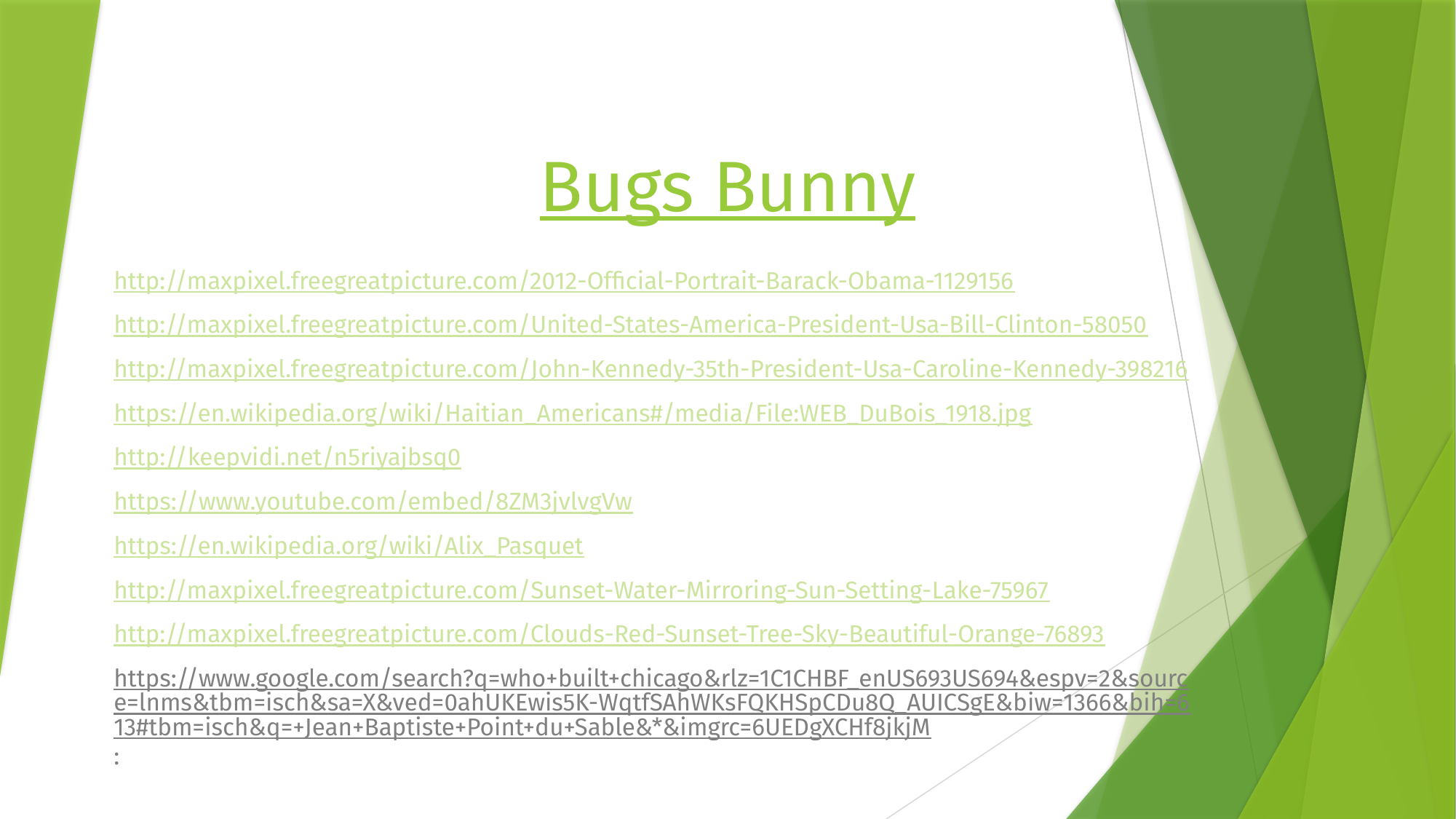

# Bugs Bunny
http://maxpixel.freegreatpicture.com/2012-Official-Portrait-Barack-Obama-1129156
http://maxpixel.freegreatpicture.com/United-States-America-President-Usa-Bill-Clinton-58050
http://maxpixel.freegreatpicture.com/John-Kennedy-35th-President-Usa-Caroline-Kennedy-398216
https://en.wikipedia.org/wiki/Haitian_Americans#/media/File:WEB_DuBois_1918.jpg
http://keepvidi.net/n5riyajbsq0
https://www.youtube.com/embed/8ZM3jvlvgVw
https://en.wikipedia.org/wiki/Alix_Pasquet
http://maxpixel.freegreatpicture.com/Sunset-Water-Mirroring-Sun-Setting-Lake-75967
http://maxpixel.freegreatpicture.com/Clouds-Red-Sunset-Tree-Sky-Beautiful-Orange-76893
https://www.google.com/search?q=who+built+chicago&rlz=1C1CHBF_enUS693US694&espv=2&source=lnms&tbm=isch&sa=X&ved=0ahUKEwis5K-WqtfSAhWKsFQKHSpCDu8Q_AUICSgE&biw=1366&bih=613#tbm=isch&q=+Jean+Baptiste+Point+du+Sable&*&imgrc=6UEDgXCHf8jkjM: